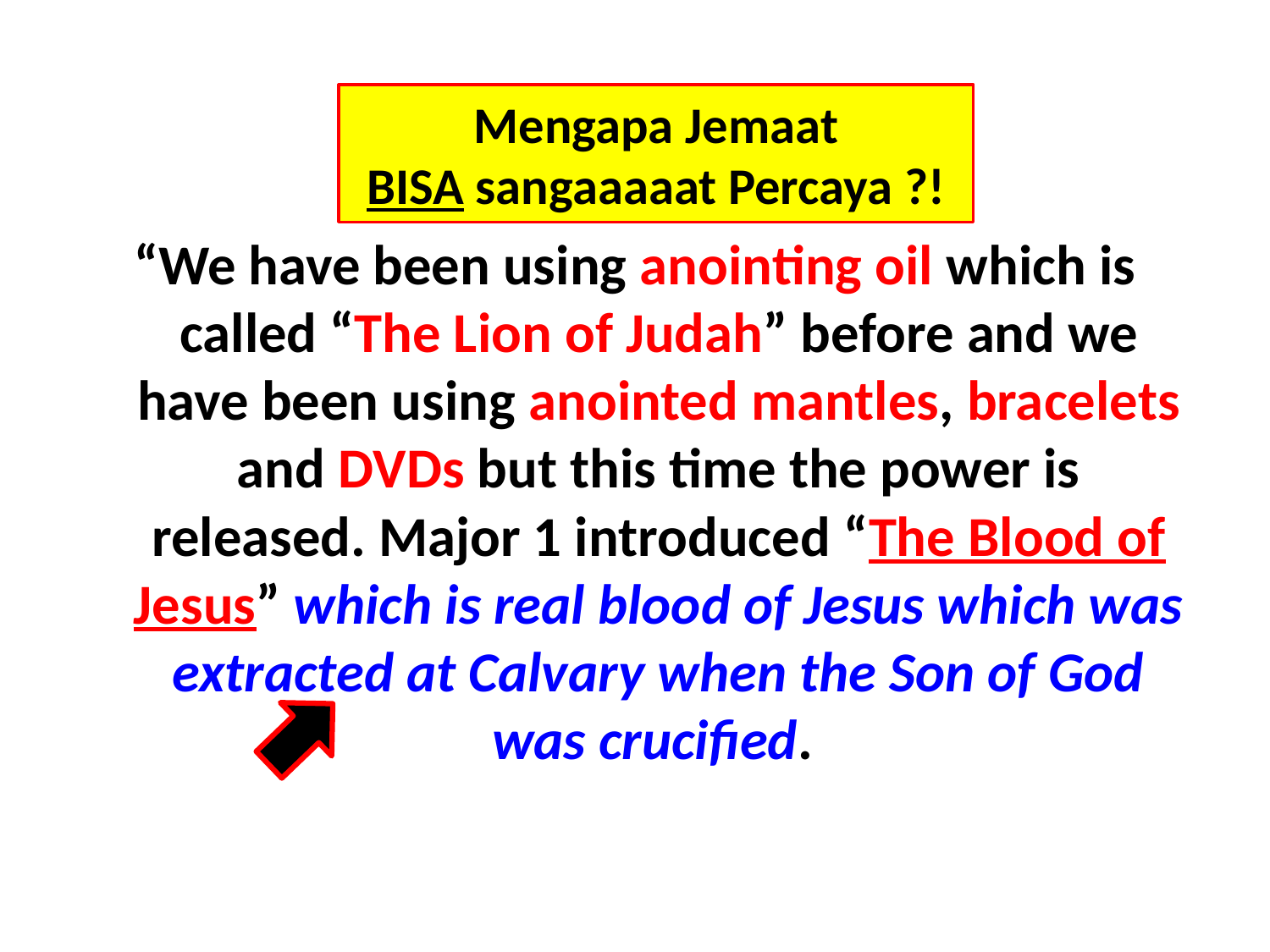

# Mengapa Jemaat BISA sangaaaaat Percaya ?!
“We have been using anointing oil which is called “The Lion of Judah” before and we have been using anointed mantles, bracelets and DVDs but this time the power is released. Major 1 introduced “The Blood of Jesus” which is real blood of Jesus which was extracted at Calvary when the Son of God was crucified.